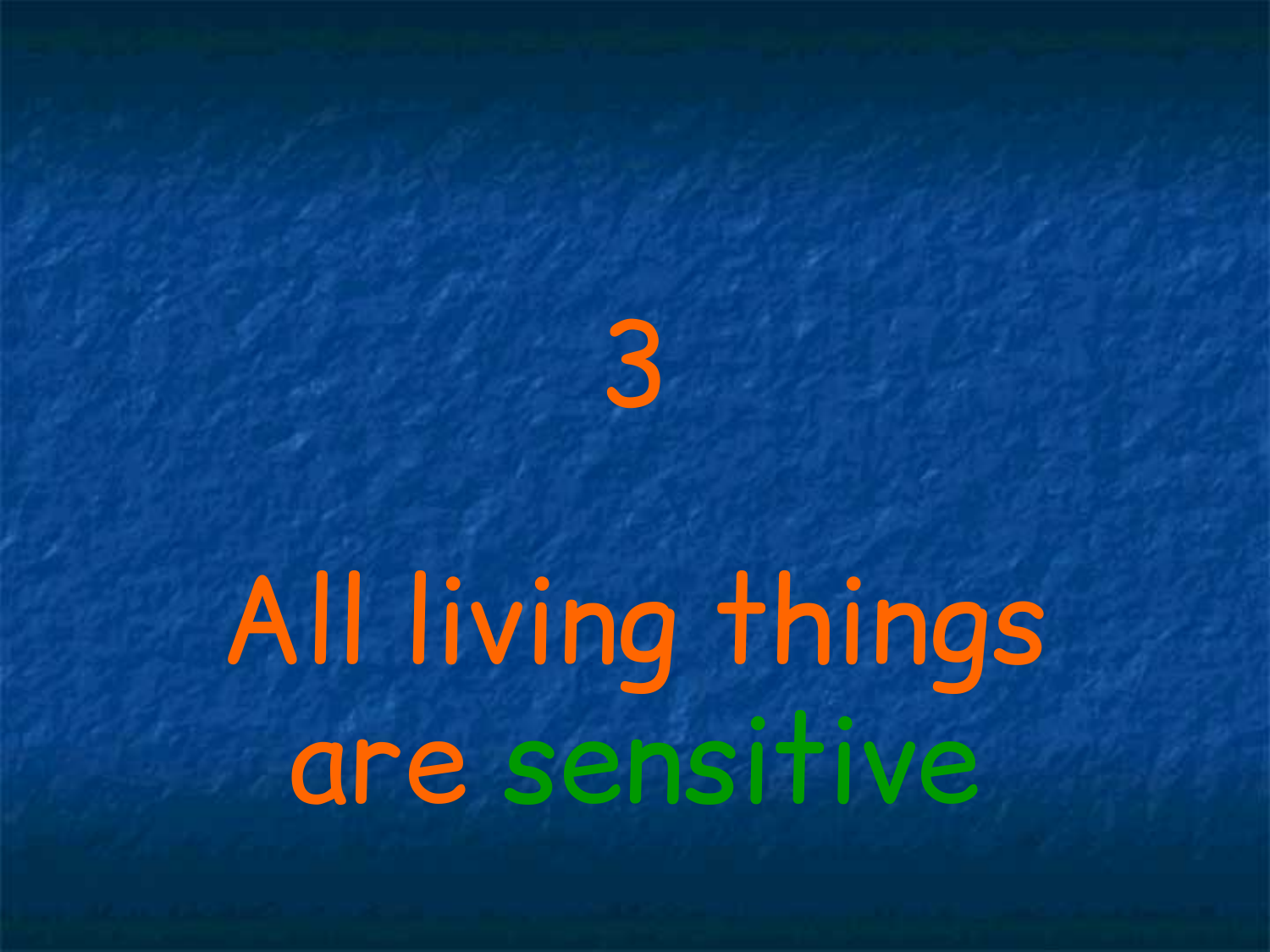

# 3
All living things are sensitive